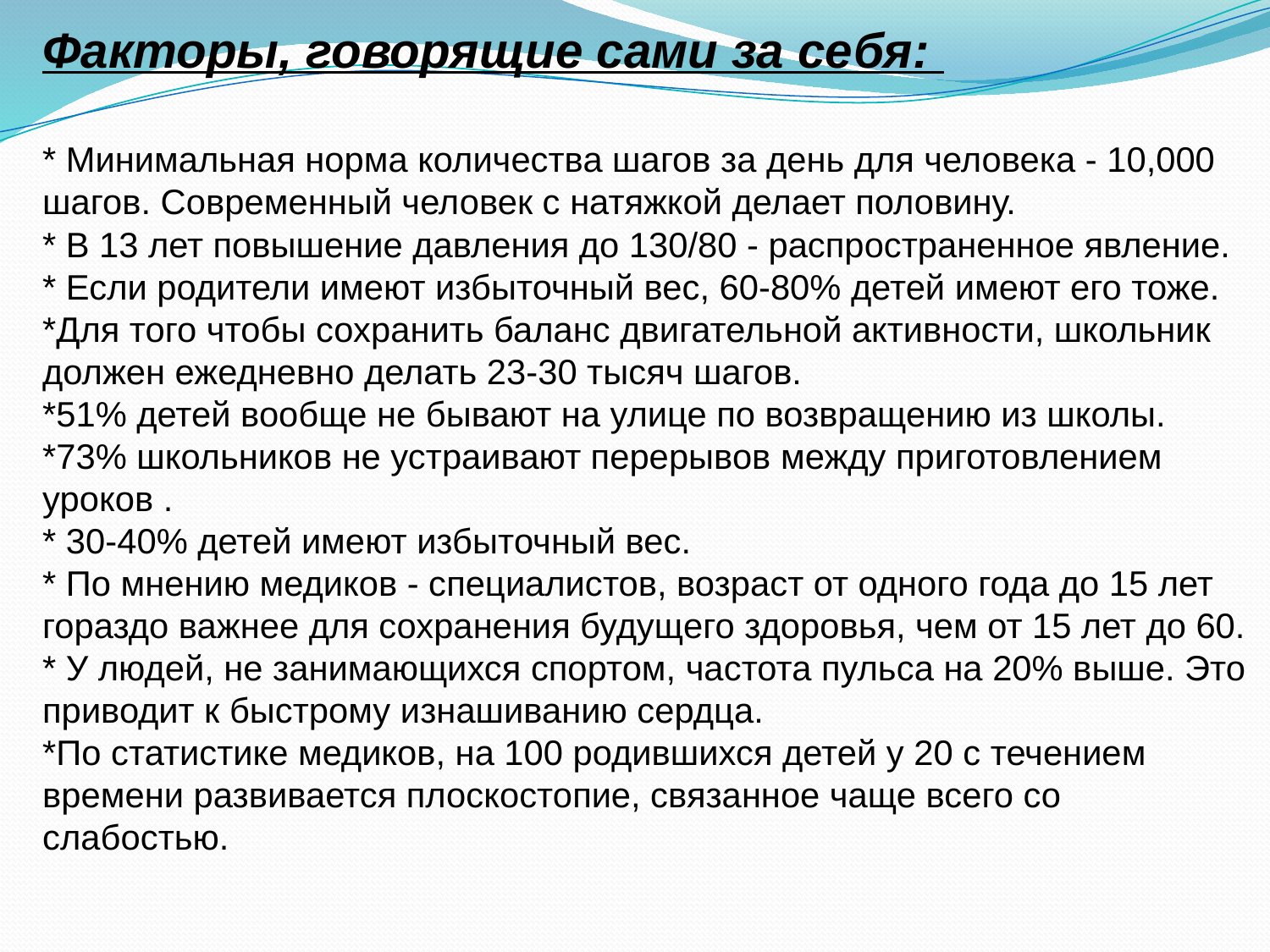

Факторы, говорящие сами за себя:

* Минимальная норма количества шагов за день для человека - 10,000 шагов. Современный человек с натяжкой делает половину.
* В 13 лет повышение давления до 130/80 - распространенное явление.
* Если родители имеют избыточный вес, 60-80% детей имеют его тоже.
*Для того чтобы сохранить баланс двигательной активности, школьник должен ежедневно делать 23-30 тысяч шагов.
*51% детей вообще не бывают на улице по возвращению из школы.
*73% школьников не устраивают перерывов между приготовлением уроков .
* 30-40% детей имеют избыточный вес.
* По мнению медиков - специалистов, возраст от одного года до 15 лет гораздо важнее для сохранения будущего здоровья, чем от 15 лет до 60.
* У людей, не занимающихся спортом, частота пульса на 20% выше. Это приводит к быстрому изнашиванию сердца.
*По статистике медиков, на 100 родившихся детей у 20 с течением времени развивается плоскостопие, связанное чаще всего со слабостью.